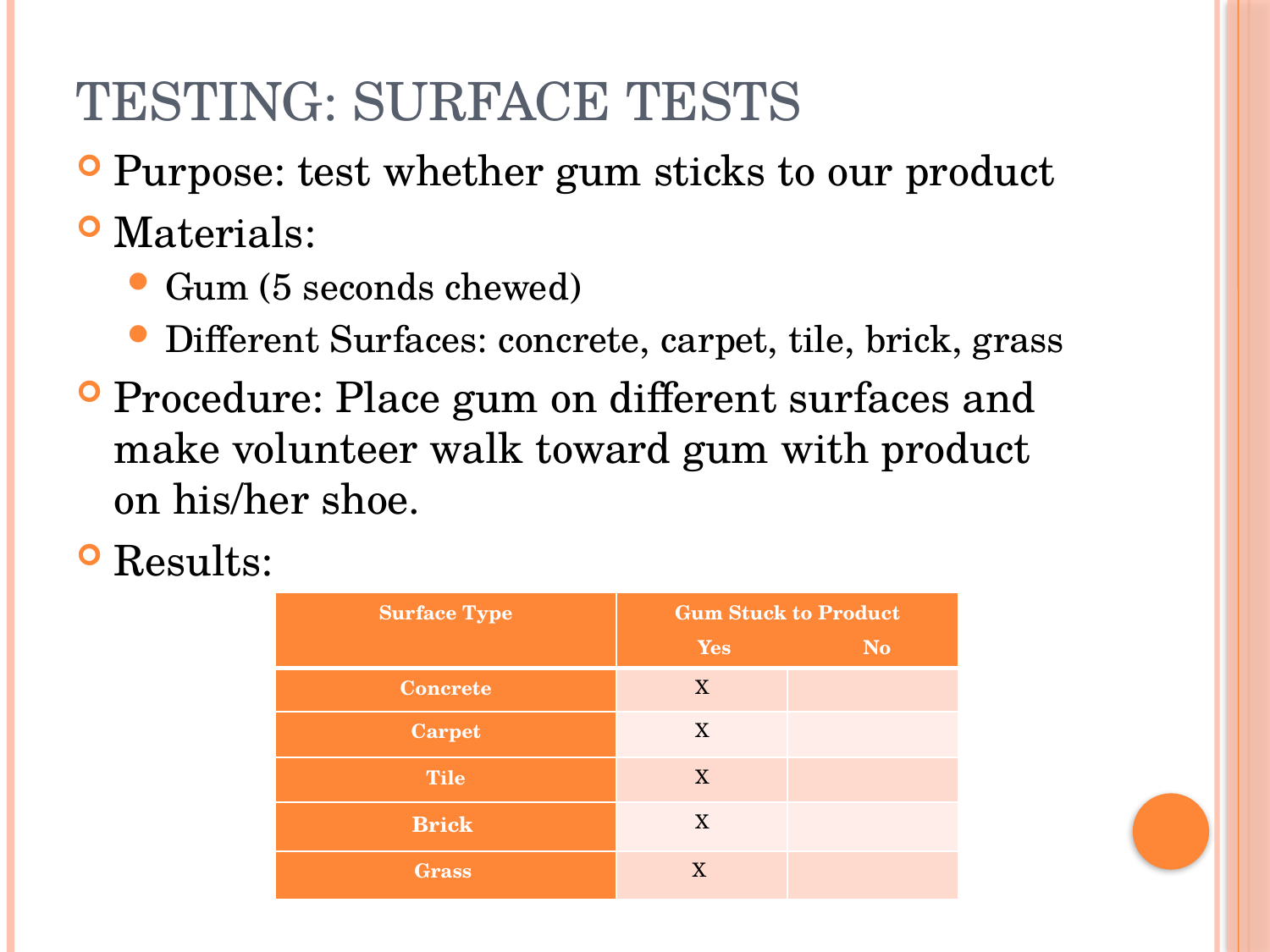

# Testing: Surface Tests
Purpose: test whether gum sticks to our product
Materials:
Gum (5 seconds chewed)
Different Surfaces: concrete, carpet, tile, brick, grass
Procedure: Place gum on different surfaces and make volunteer walk toward gum with product on his/her shoe.
Results:
| Surface Type | Gum Stuck to Product Yes No |  |
| --- | --- | --- |
| Concrete | X |  |
| Carpet | X |  |
| Tile | X |  |
| Brick | X |  |
| Grass | X |  |